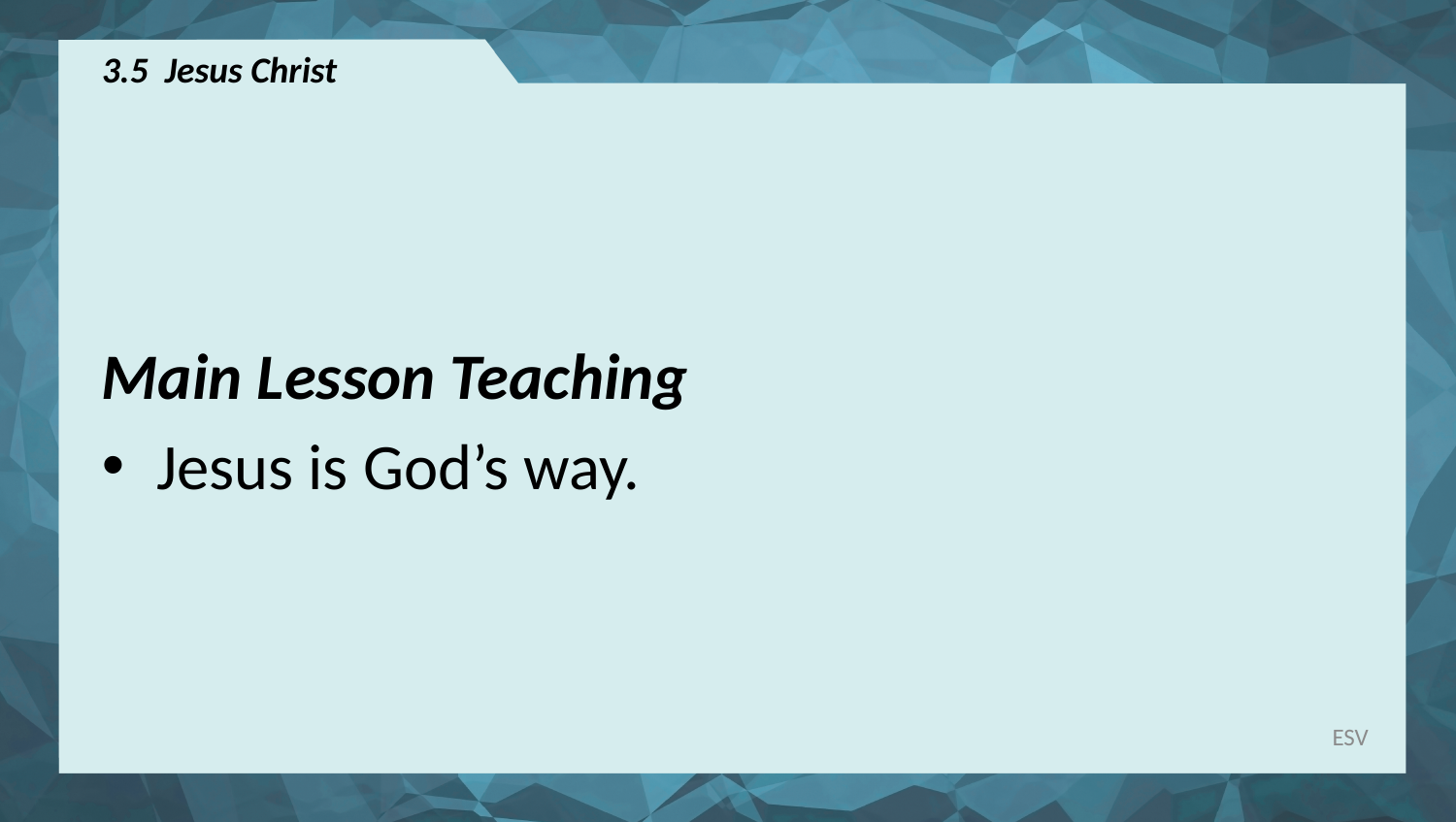

# 3.5  Jesus Christ
Main Lesson Teaching
Jesus is God’s way.
ESV